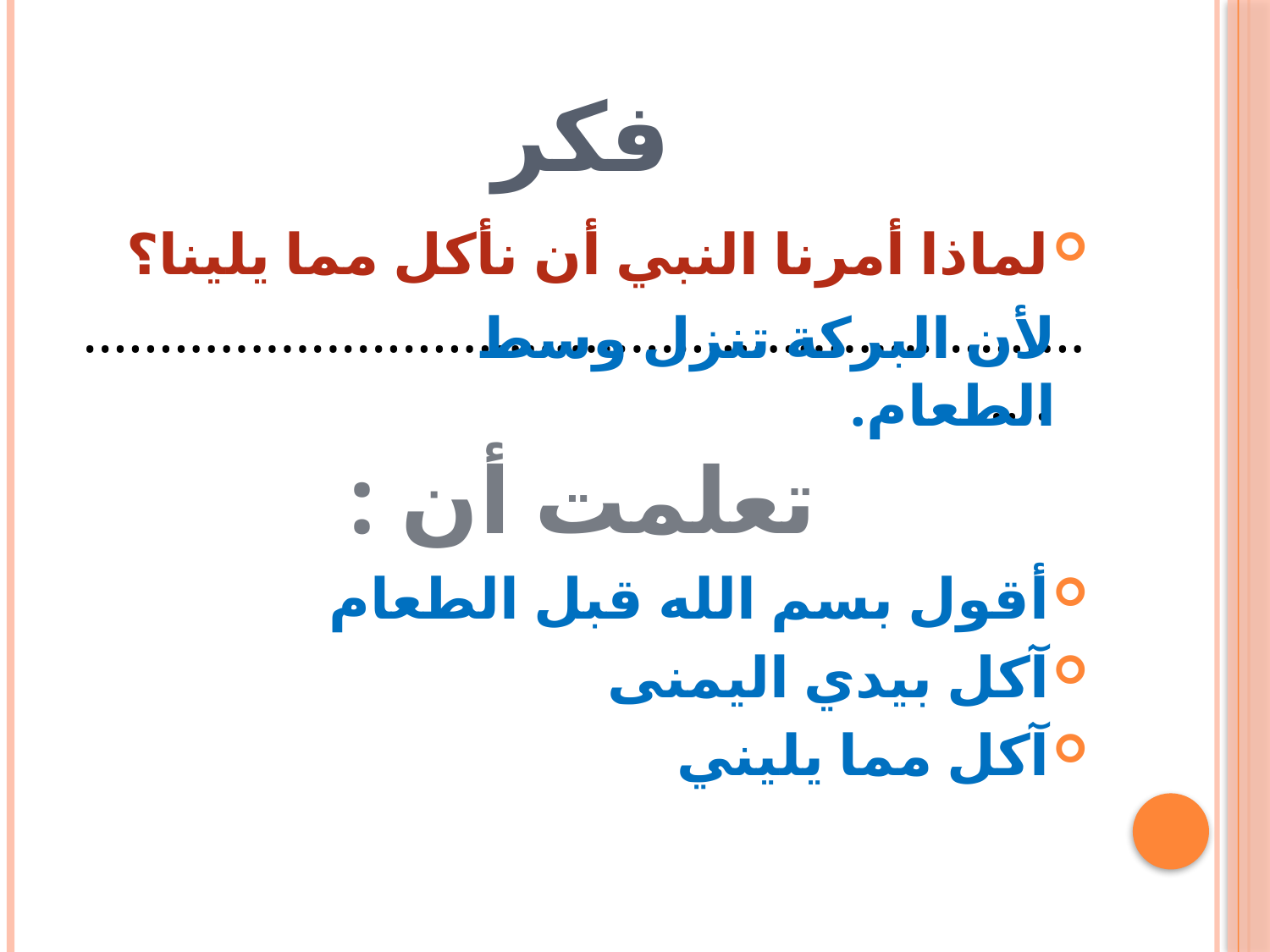

# فكر
لماذا أمرنا النبي أن نأكل مما يلينا؟
.......................................................................
تعلمت أن :
أقول بسم الله قبل الطعام
آكل بيدي اليمنى
آكل مما يليني
لأن البركة تنزل وسط الطعام.